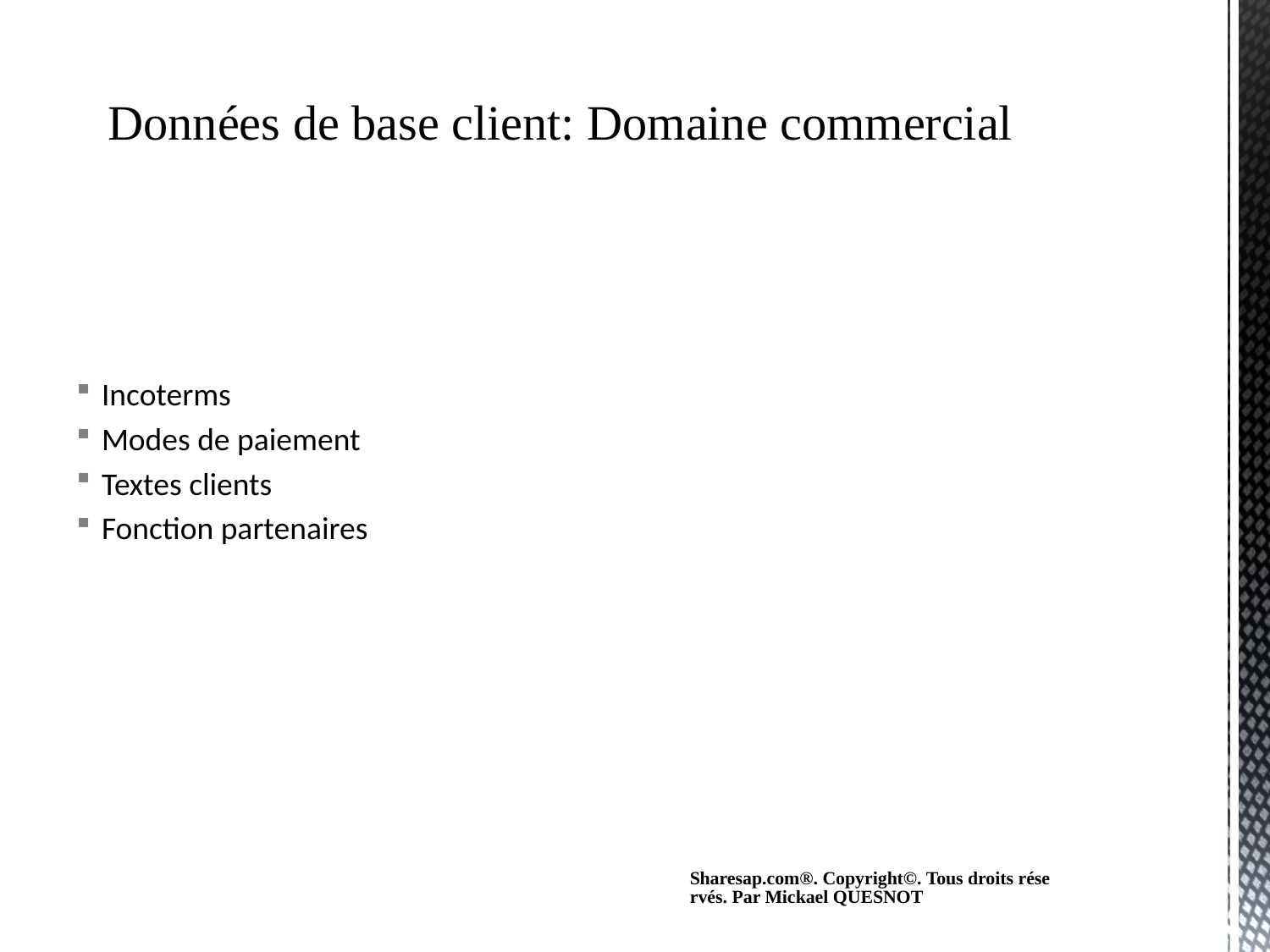

Incoterms
Modes de paiement
Textes clients
Fonction partenaires
# Données de base client: Domaine commercial
Sharesap.com®. Copyright©. Tous droits réservés. Par Mickael QUESNOT